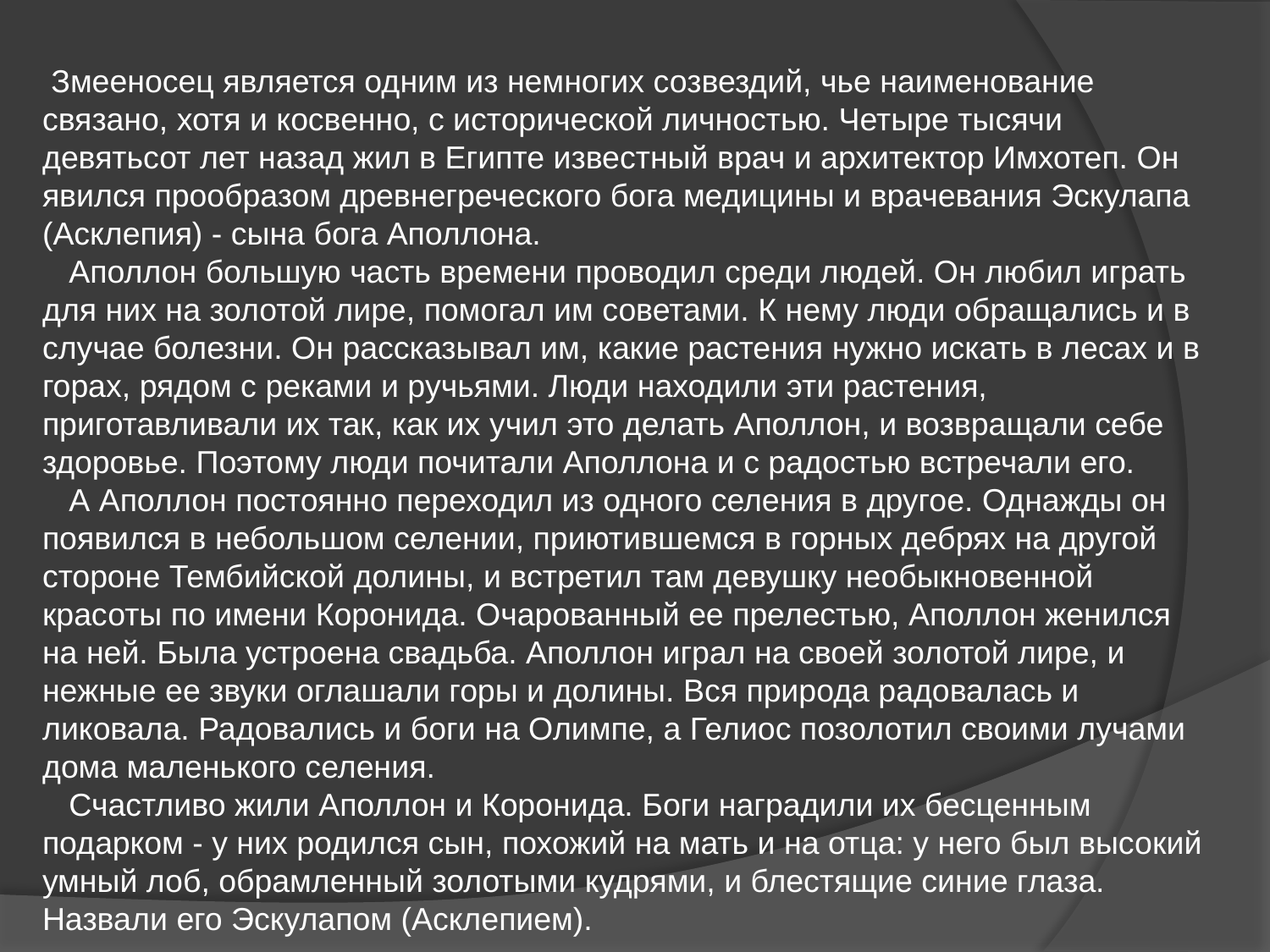

Змееносец является одним из немногих созвездий, чье наименование связано, хотя и косвенно, с исторической личностью. Четыре тысячи девятьсот лет назад жил в Египте известный врач и архитектор Имхотеп. Он явился прообразом древнегреческого бога медицины и врачевания Эскулапа (Асклепия) - сына бога Аполлона.
   Аполлон большую часть времени проводил среди людей. Он любил играть для них на золотой лире, помогал им советами. К нему люди обращались и в случае болезни. Он рассказывал им, какие растения нужно искать в лесах и в горах, рядом с реками и ручьями. Люди находили эти растения, приготавливали их так, как их учил это делать Аполлон, и возвращали себе здоровье. Поэтому люди почитали Аполлона и с радостью встречали его.
   А Аполлон постоянно переходил из одного селения в другое. Однажды он появился в небольшом селении, приютившемся в горных дебрях на другой стороне Тембийской долины, и встретил там девушку необыкновенной красоты по имени Коронида. Очарованный ее прелестью, Аполлон женился на ней. Была устроена свадьба. Аполлон играл на своей золотой лире, и нежные ее звуки оглашали горы и долины. Вся природа радовалась и ликовала. Радовались и боги на Олимпе, а Гелиос позолотил своими лучами дома маленького селения.
   Счастливо жили Аполлон и Коронида. Боги наградили их бесценным подарком - у них родился сын, похожий на мать и на отца: у него был высокий умный лоб, обрамленный золотыми кудрями, и блестящие синие глаза. Назвали его Эскулапом (Асклепием).